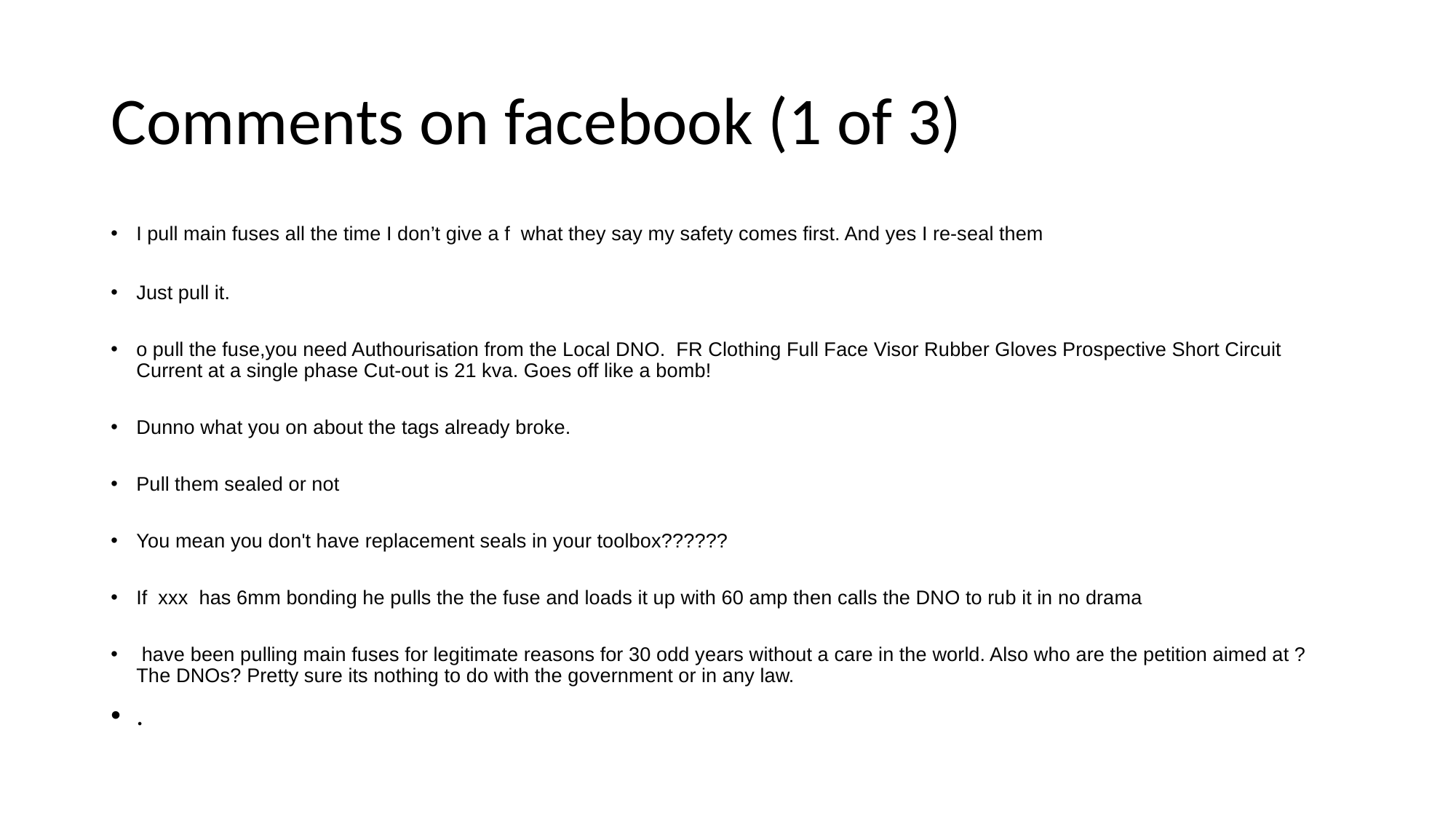

# Comments on facebook (1 of 3)
I pull main fuses all the time I don’t give a f  what they say my safety comes first. And yes I re-seal them
Just pull it.
o pull the fuse,you need Authourisation from the Local DNO.  FR Clothing Full Face Visor Rubber Gloves Prospective Short Circuit Current at a single phase Cut-out is 21 kva. Goes off like a bomb!
Dunno what you on about the tags already broke.
Pull them sealed or not
You mean you don't have replacement seals in your toolbox??????
If  xxx  has 6mm bonding he pulls the the fuse and loads it up with 60 amp then calls the DNO to rub it in no drama
 have been pulling main fuses for legitimate reasons for 30 odd years without a care in the world. Also who are the petition aimed at ? The DNOs? Pretty sure its nothing to do with the government or in any law.
.